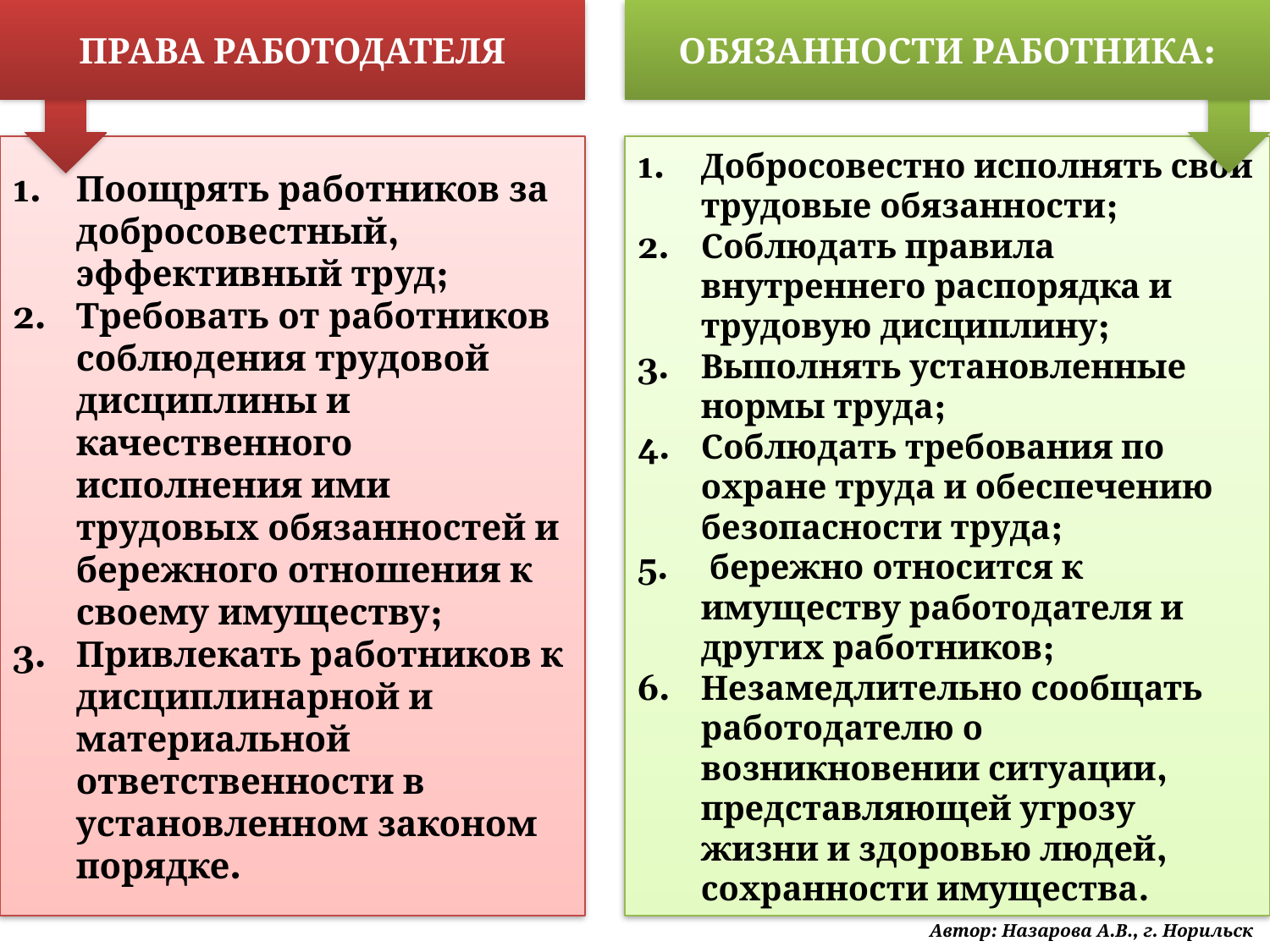

ПРАВА РАБОТОДАТЕЛЯ
ОБЯЗАННОСТИ РАБОТНИКА:

Поощрять работников за добросовестный, эффективный труд;
Требовать от работников соблюдения трудовой дисциплины и качественного исполнения ими трудовых обязанностей и бережного отношения к своему имуществу;
Привлекать работников к дисциплинарной и материальной ответственности в установленном законом порядке.
Добросовестно исполнять свои трудовые обязанности;
Соблюдать правила внутреннего распорядка и трудовую дисциплину;
Выполнять установленные нормы труда;
Соблюдать требования по охране труда и обеспечению безопасности труда;
 бережно относится к имуществу работодателя и других работников;
Незамедлительно сообщать работодателю о возникновении ситуации, представляющей угрозу жизни и здоровью людей, сохранности имущества.
Автор: Назарова А.В., г. Норильск